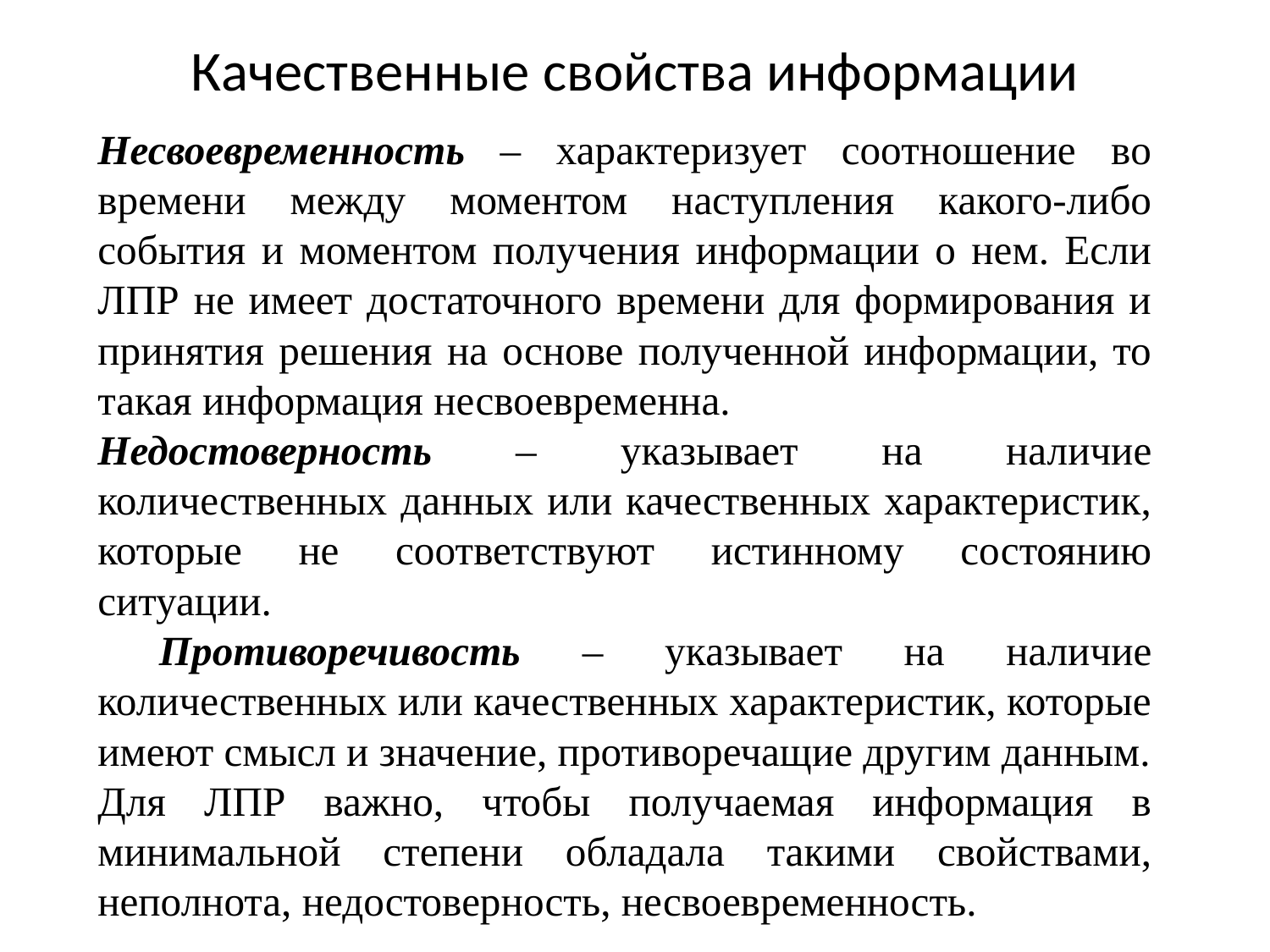

# Качественные свойства информации
Несвоевременность – характеризует соотношение во времени между моментом наступления какого-либо события и моментом получения информации о нем. Если ЛПР не имеет достаточного времени для формирования и принятия решения на основе полученной информации, то такая информация несвоевременна.
Недостоверность – указывает на наличие количественных данных или качественных характеристик, которые не соответствуют истинному состоянию ситуации.
 Противоречивость – указывает на наличие количественных или качественных характеристик, которые имеют смысл и значение, противоречащие другим данным.
Для ЛПР важно, чтобы получаемая информация в минимальной степени обладала такими свойствами, неполнота, недостоверность, несвоевременность.